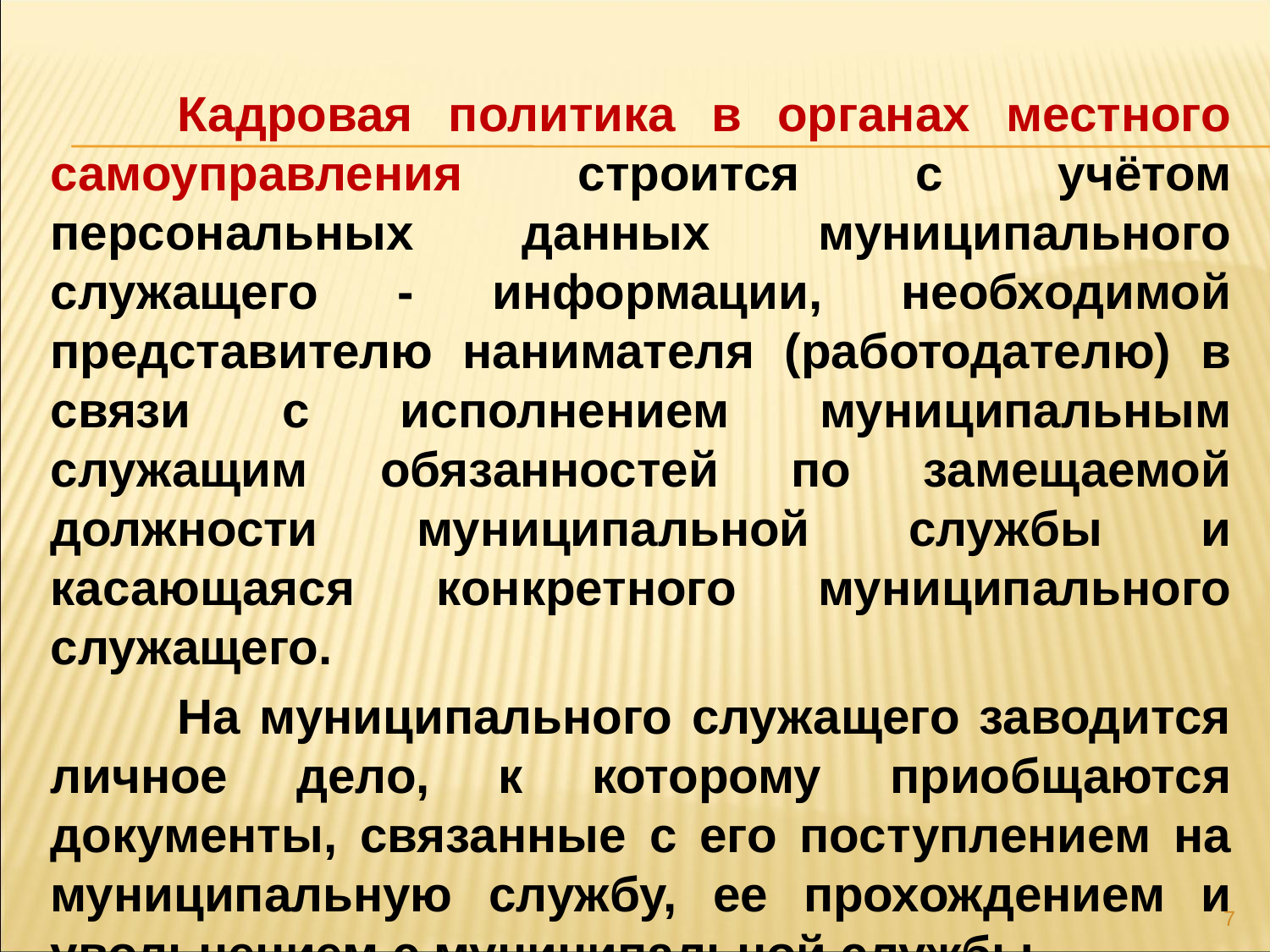

Кадровая политика в органах местного самоуправления строится с учётом персональных данных муниципального служащего - информации, необходимой представителю нанимателя (работодателю) в связи с исполнением муниципальным служащим обязанностей по замещаемой должности муниципальной службы и касающаяся конкретного муниципального служащего.
	На муниципального служащего заводится личное дело, к которому приобщаются документы, связанные с его поступлением на муниципальную службу, ее прохождением и увольнением с муниципальной службы.
7